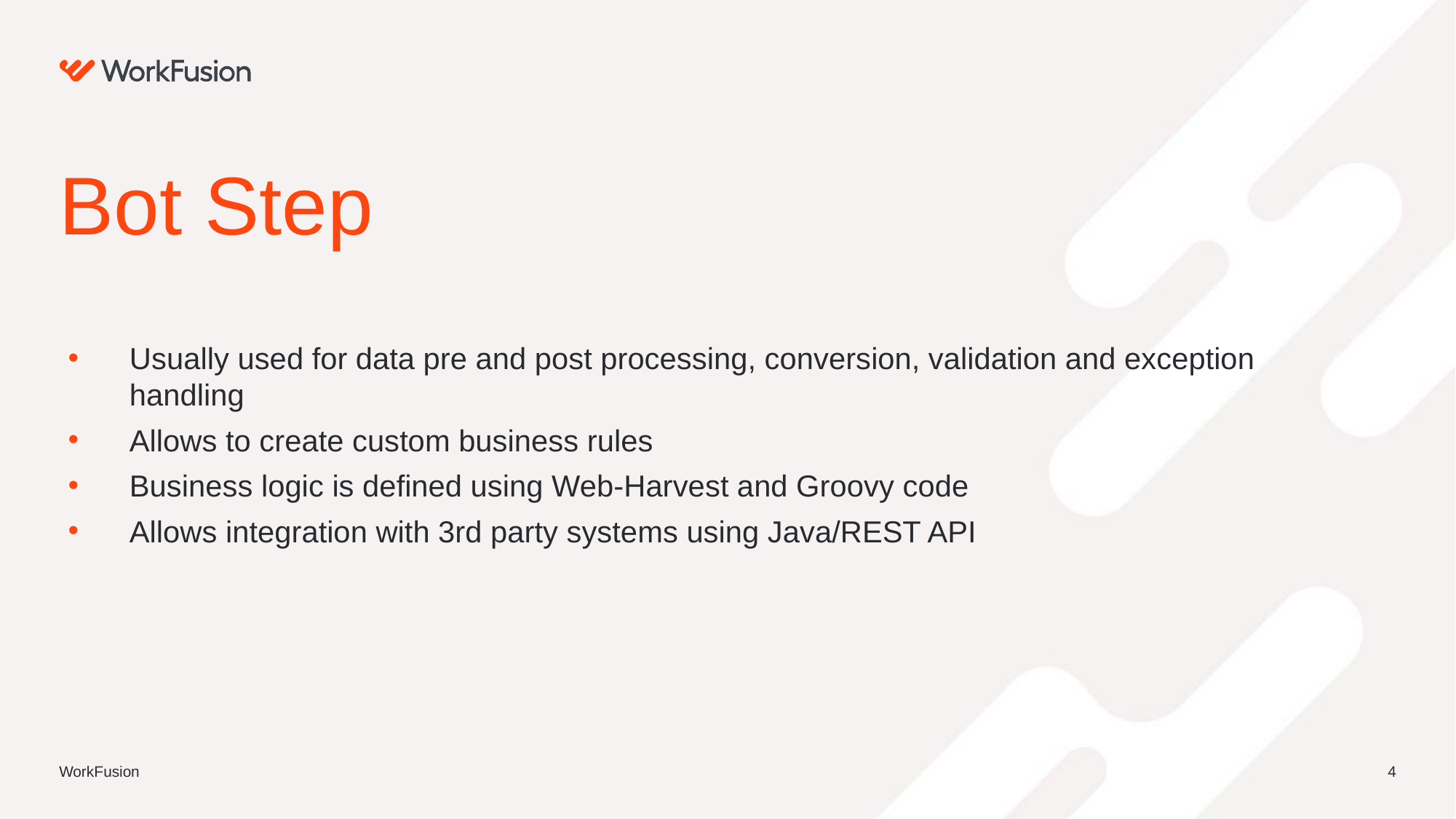

# Bot Step
Usually used for data pre and post processing, conversion, validation and exception handling
Allows to create custom business rules
Business logic is defined using Web-Harvest and Groovy code
Allows integration with 3rd party systems using Java/REST API
WorkFusion
4